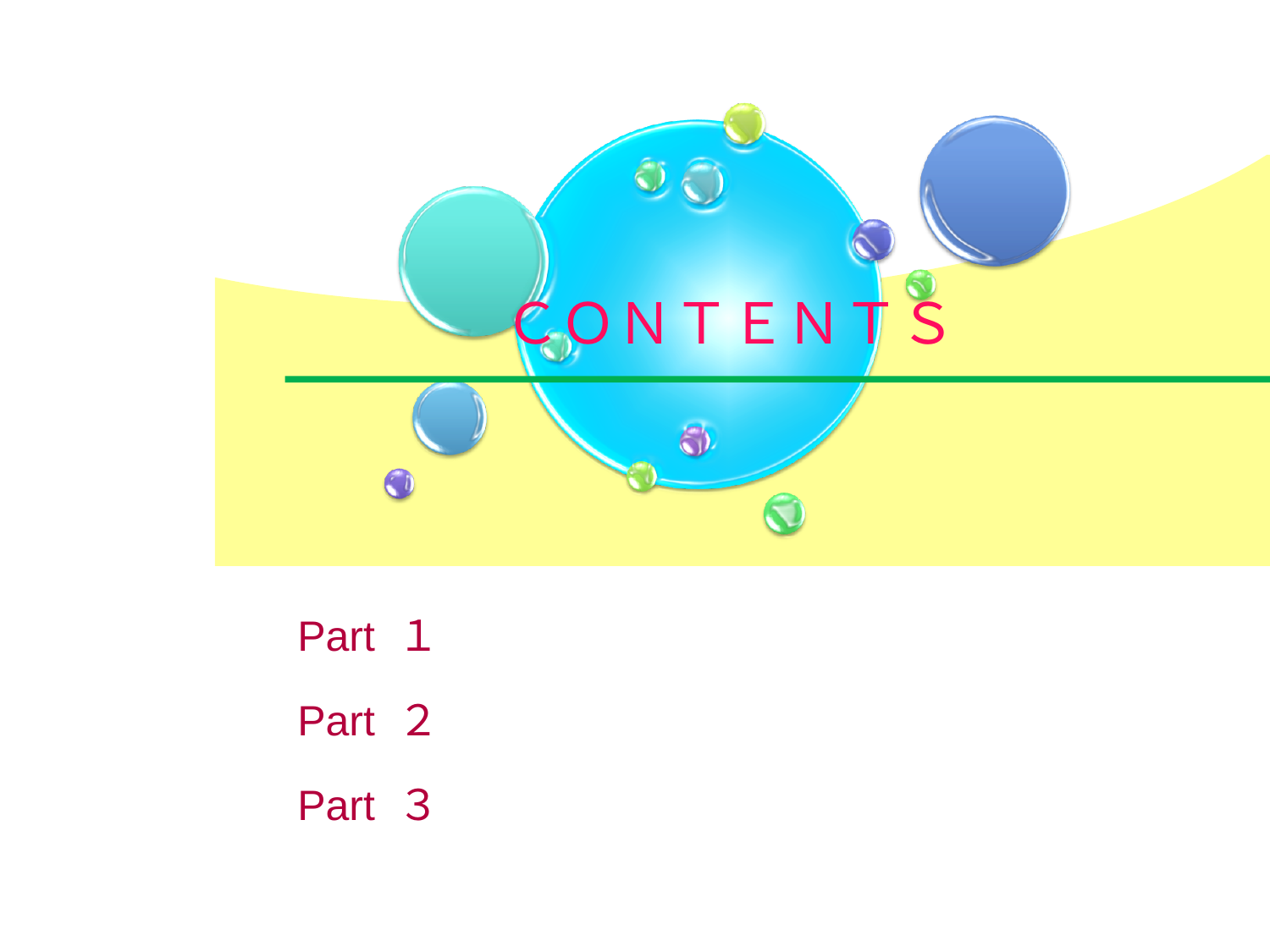

# Ｃｏｎｔｅｎｔｓ
Part １
Part ２
Part ３